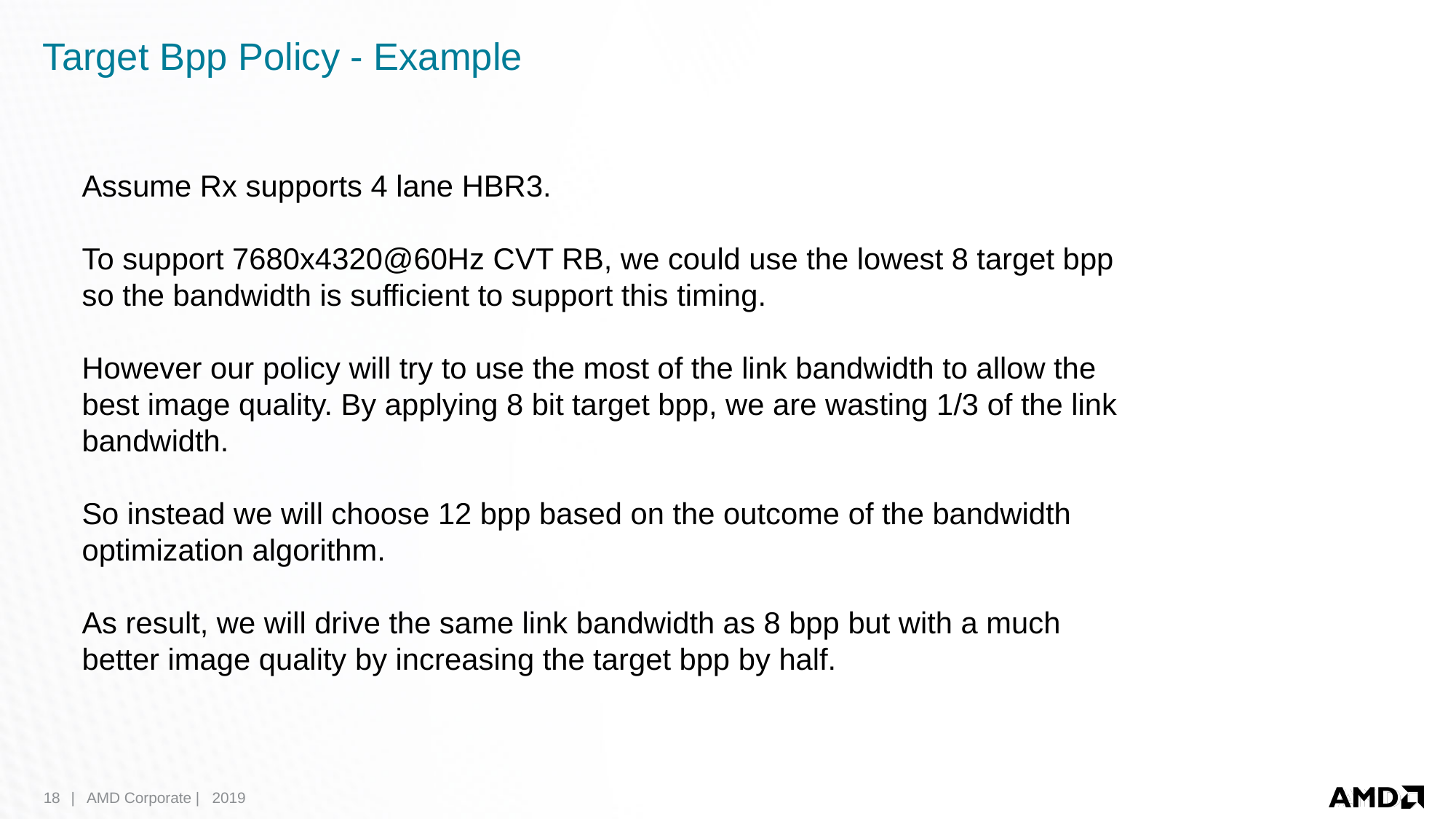

# Target Bpp Policy - Example
Assume Rx supports 4 lane HBR3.

To support 7680x4320@60Hz CVT RB, we could use the lowest 8 target bpp so the bandwidth is sufficient to support this timing.

However our policy will try to use the most of the link bandwidth to allow the best image quality. By applying 8 bit target bpp, we are wasting 1/3 of the link bandwidth.

So instead we will choose 12 bpp based on the outcome of the bandwidth optimization algorithm.

As result, we will drive the same link bandwidth as 8 bpp but with a much better image quality by increasing the target bpp by half.
18
|   AMD Corporate |   2019